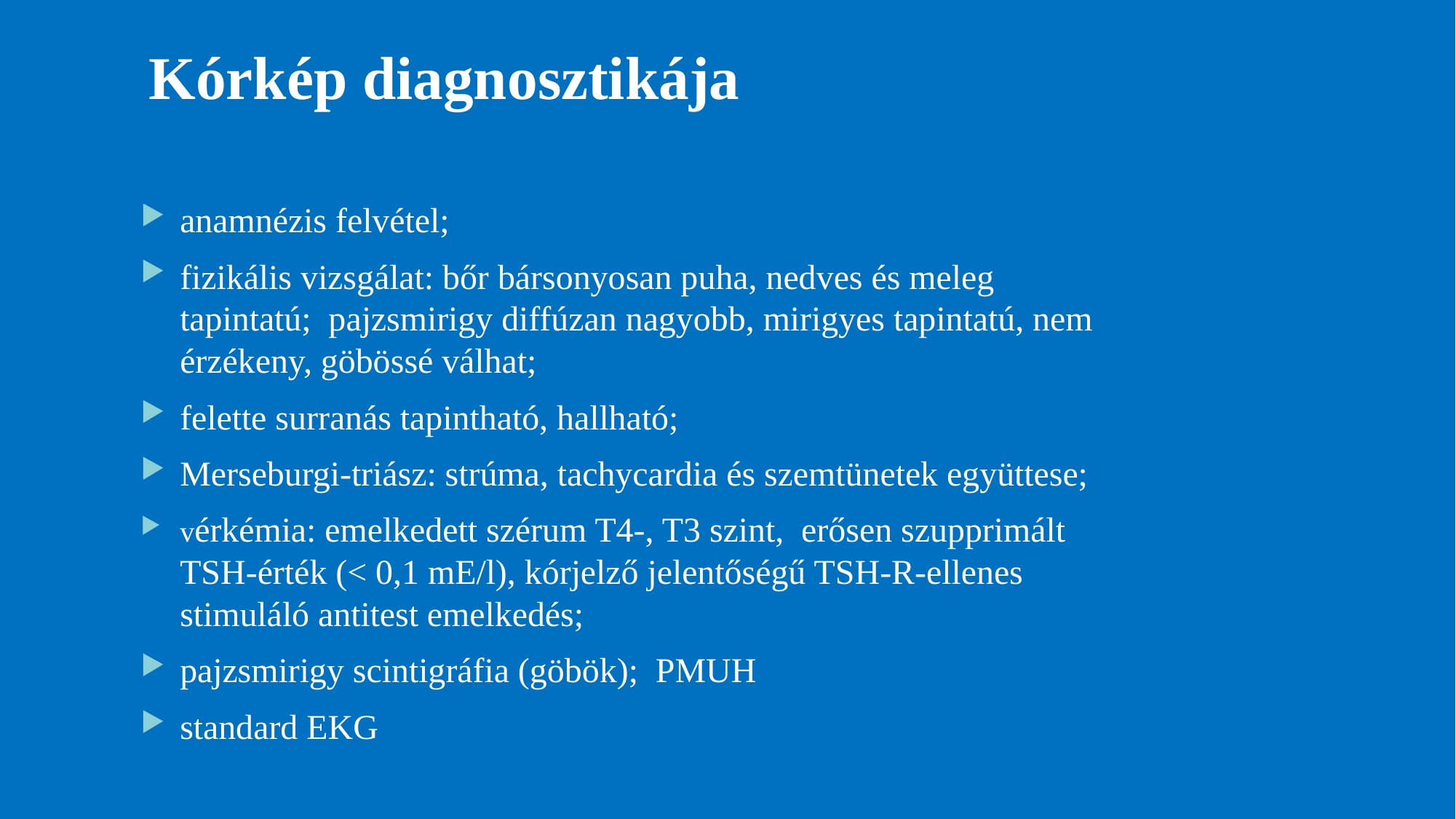

# Kórkép diagnosztikája
anamnézis felvétel;
fizikális vizsgálat: bőr bársonyosan puha, nedves és meleg tapintatú;  pajzsmirigy diffúzan nagyobb, mirigyes tapintatú, nem érzékeny, göbössé válhat;
felette surranás tapintható, hallható;
Merseburgi-triász: strúma, tachycardia és szemtünetek együttese;
vérkémia: emelkedett szérum T4-, T3 szint,  erősen szupprimált TSH-érték (< 0,1 mE/l), kórjelző jelentőségű TSH-R-ellenes stimuláló antitest emelkedés;
pajzsmirigy scintigráfia (göbök);  PMUH
standard EKG